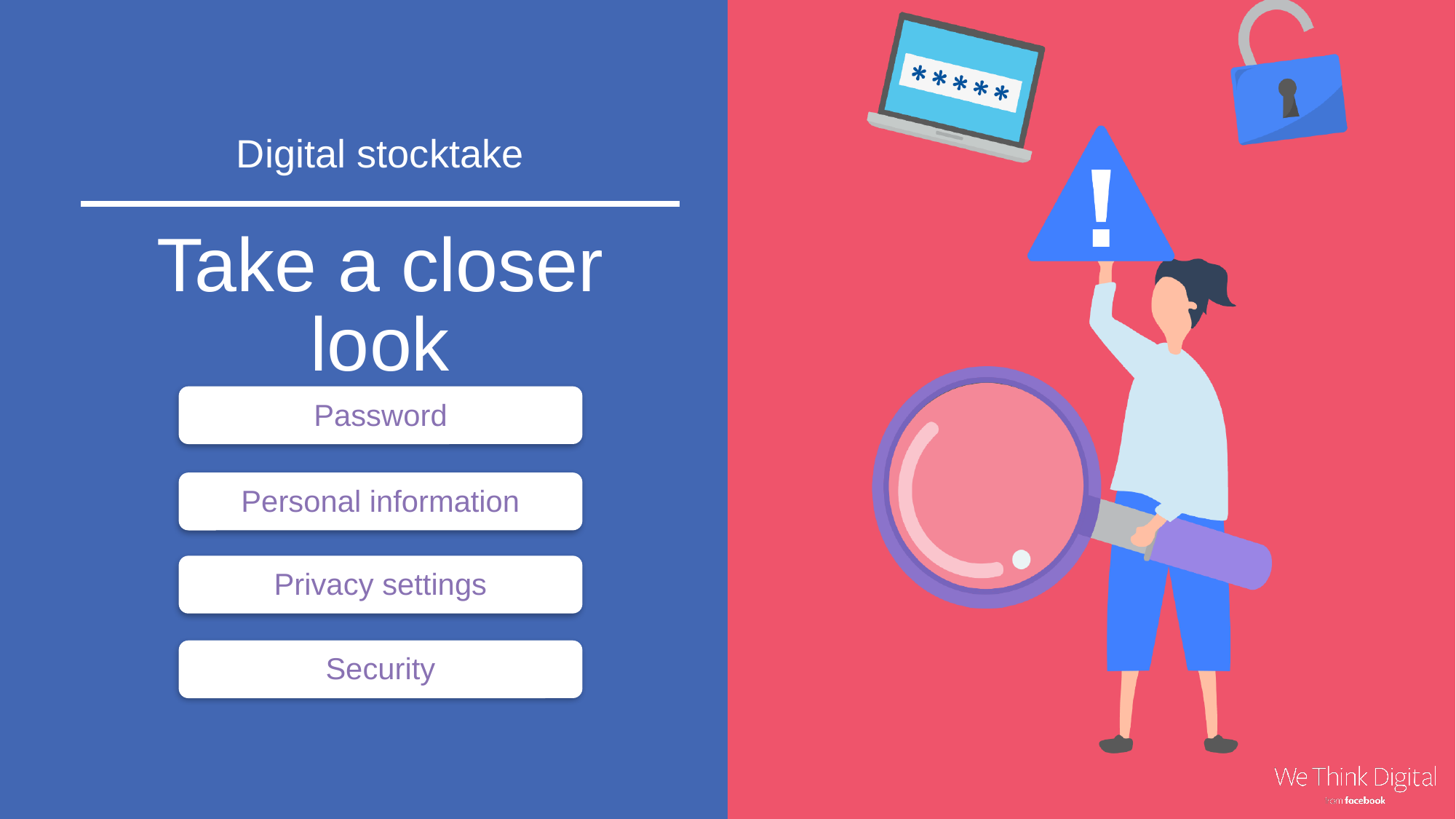

Digital stocktake

Take a closer look

Password

Personal information

Privacy settings

Security